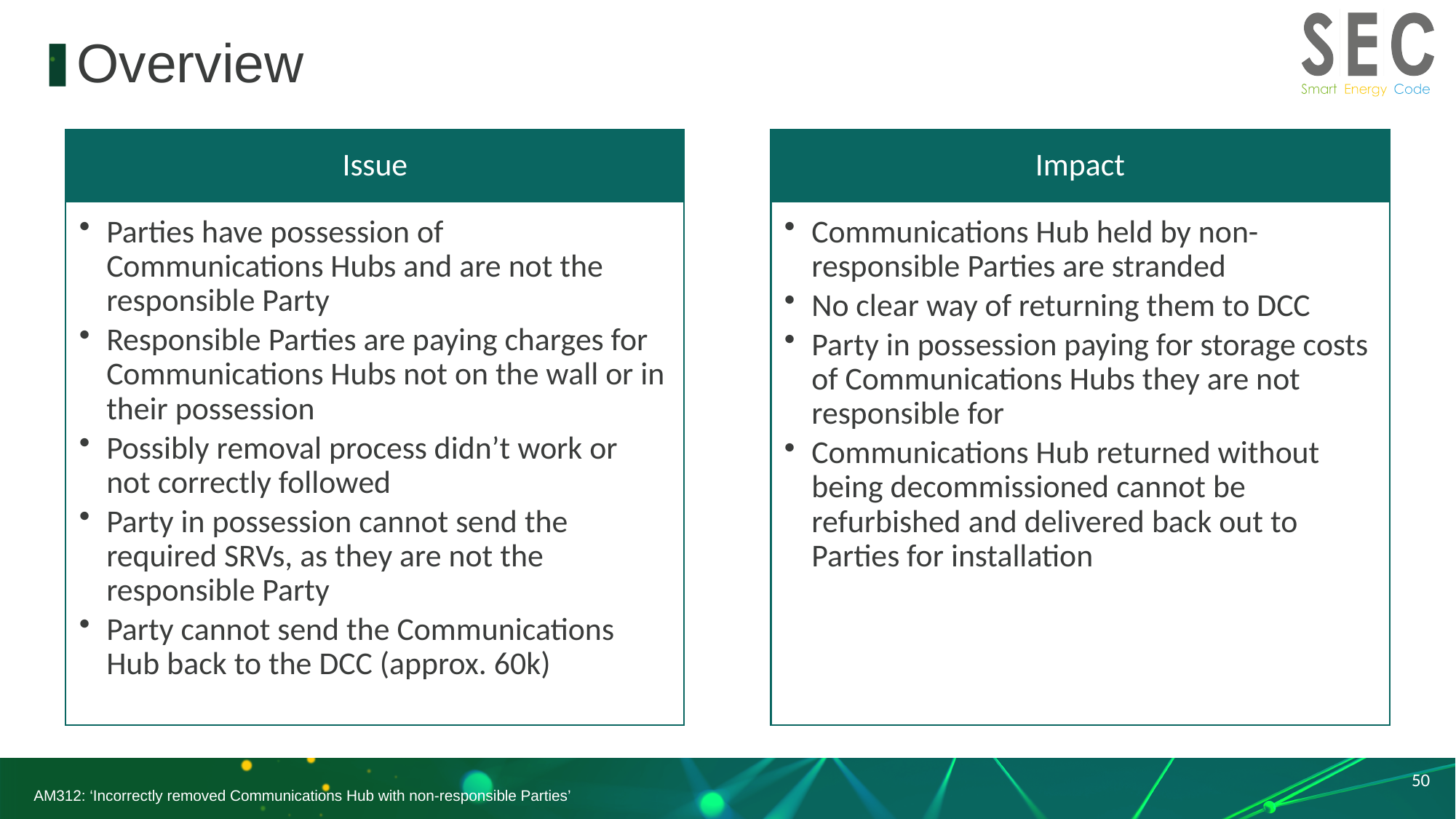

# Overview
Issue
Parties have possession of Communications Hubs and are not the responsible Party
Responsible Parties are paying charges for Communications Hubs not on the wall or in their possession
Possibly removal process didn’t work or not correctly followed
Party in possession cannot send the required SRVs, as they are not the responsible Party
Party cannot send the Communications Hub back to the DCC (approx. 60k)
Impact
Communications Hub held by non-responsible Parties are stranded
No clear way of returning them to DCC
Party in possession paying for storage costs of Communications Hubs they are not responsible for
Communications Hub returned without being decommissioned cannot be refurbished and delivered back out to Parties for installation
50
AM312: ‘Incorrectly removed Communications Hub with non-responsible Parties’